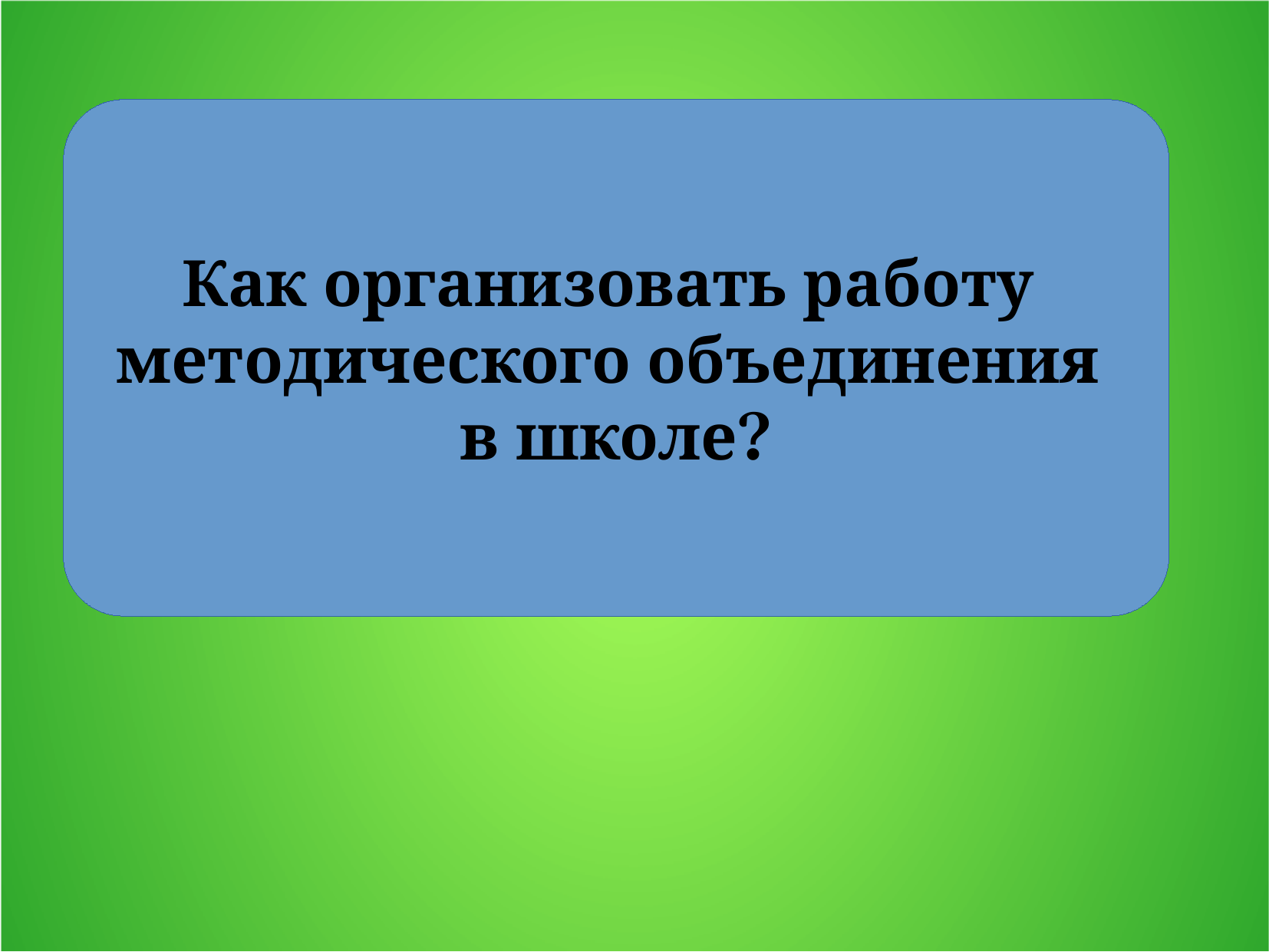

Как организовать работу
методического объединения
в школе?